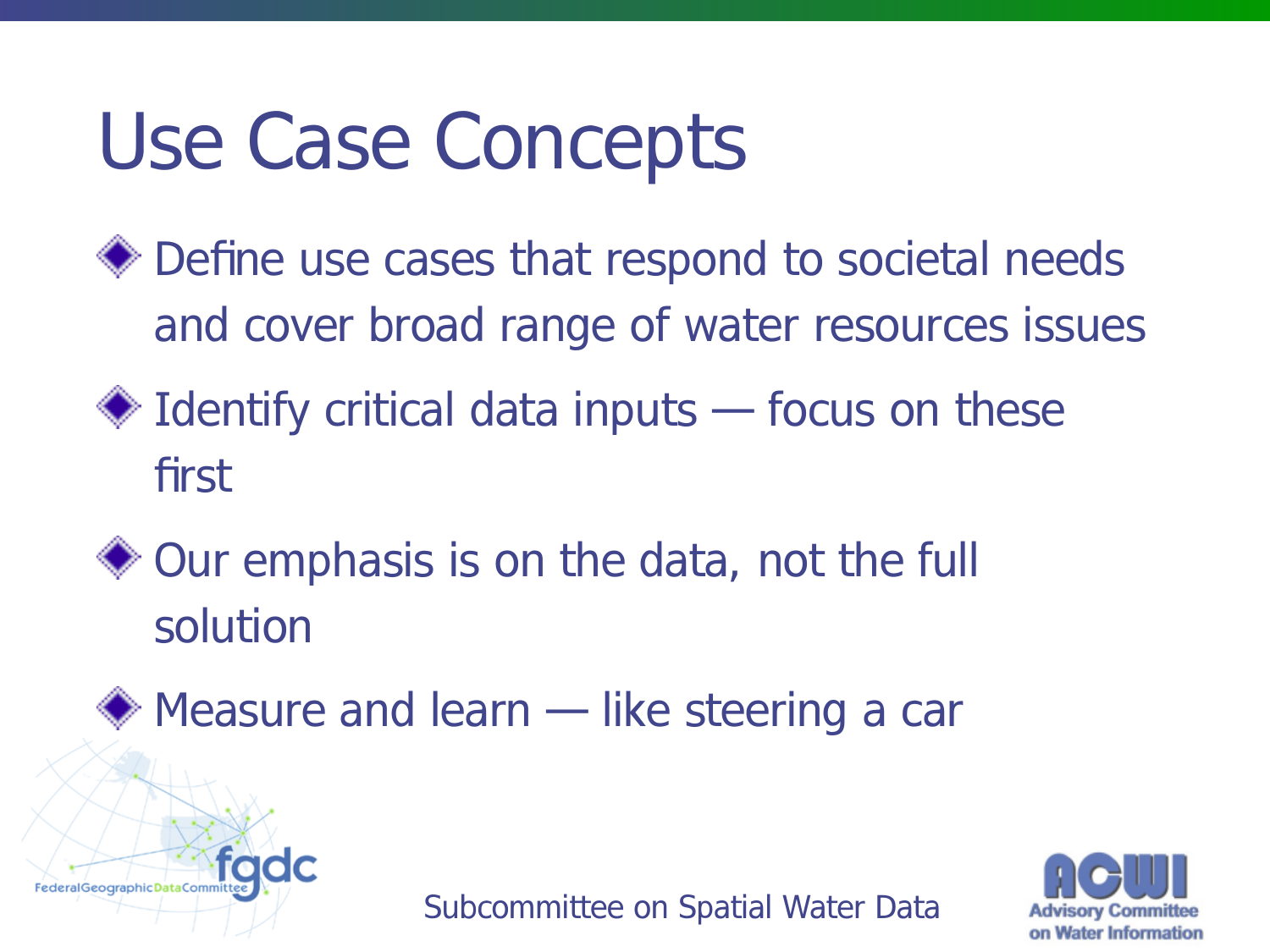

# Use Case Concepts
Define use cases that respond to societal needs and cover broad range of water resources issues
Identify critical data inputs — focus on these first
Our emphasis is on the data, not the full solution
Measure and learn — like steering a car
Subcommittee on Spatial Water Data